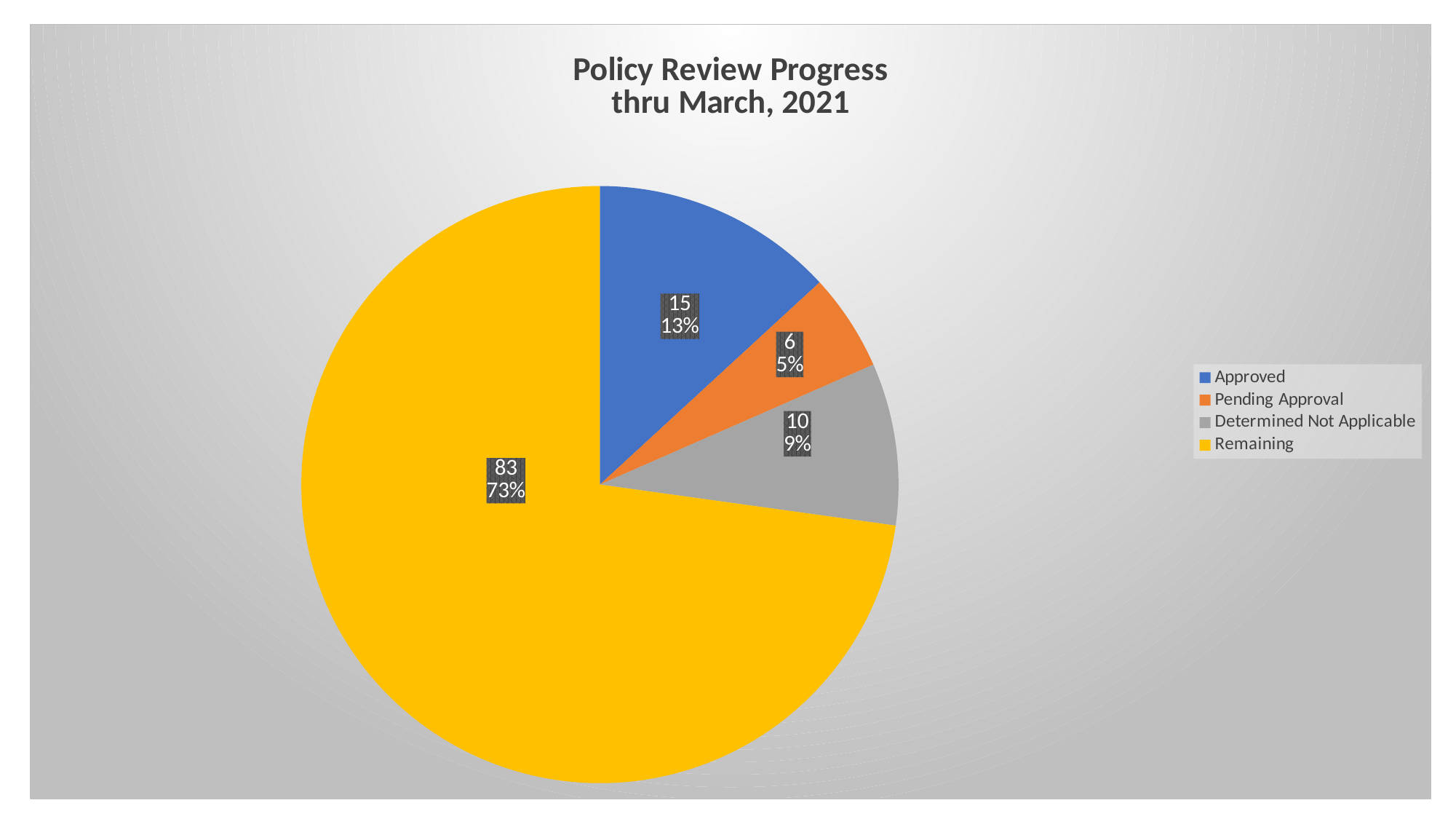

### Chart: Policy Review Progress
thru March, 2021

| Category | Policy Committee Progress |
|---|---|
| Approved | 15.0 |
| Pending Approval | 6.0 |
| Determined Not Applicable | 10.0 |
| Remaining  | 83.0 |